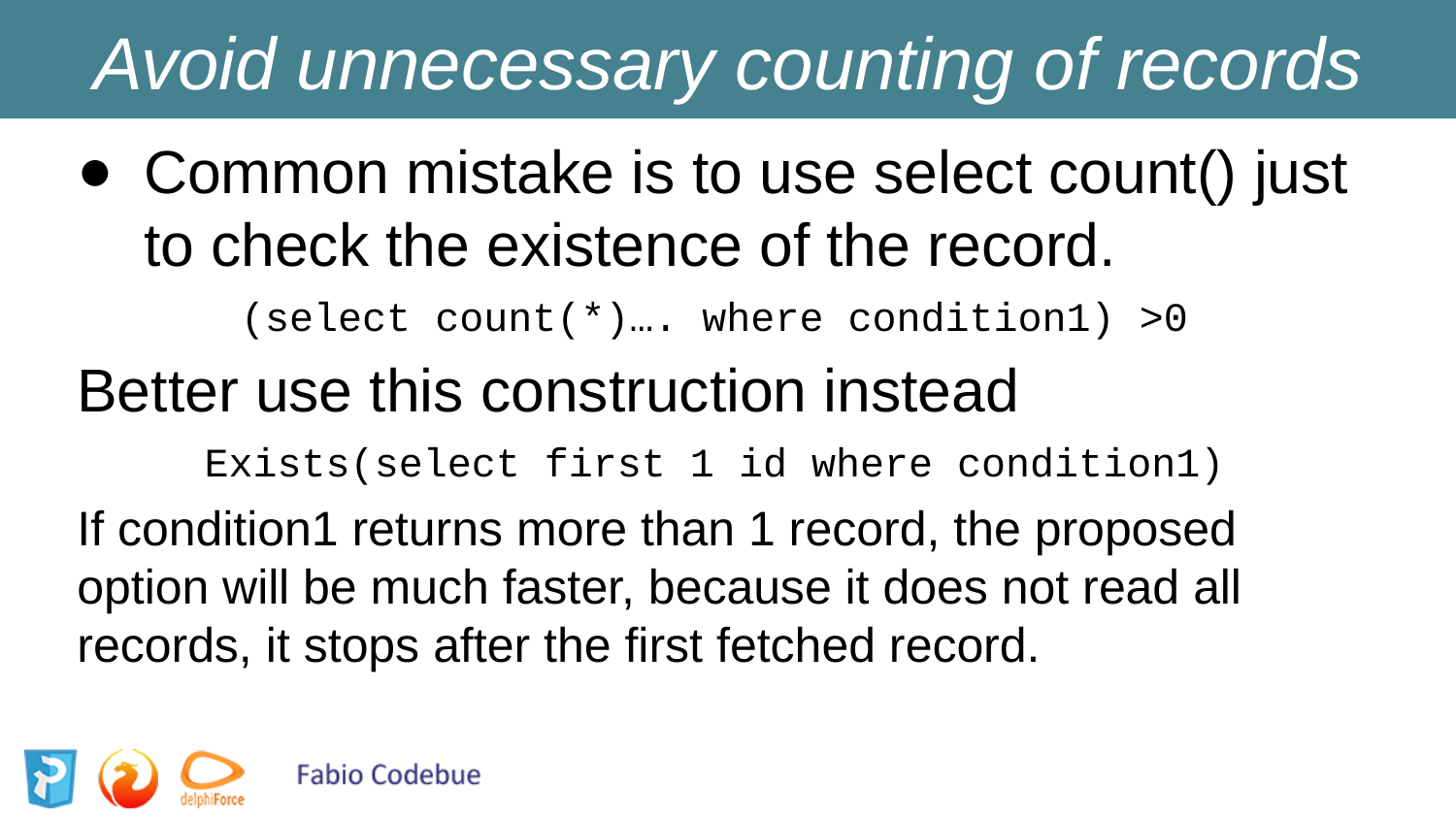

Avoid unnecessary counting of records
Common mistake is to use select count() just to check the existence of the record.
(select count(*)…. where condition1) >0
Better use this construction instead
Exists(select first 1 id where condition1)
If condition1 returns more than 1 record, the proposed option will be much faster, because it does not read all records, it stops after the first fetched record.